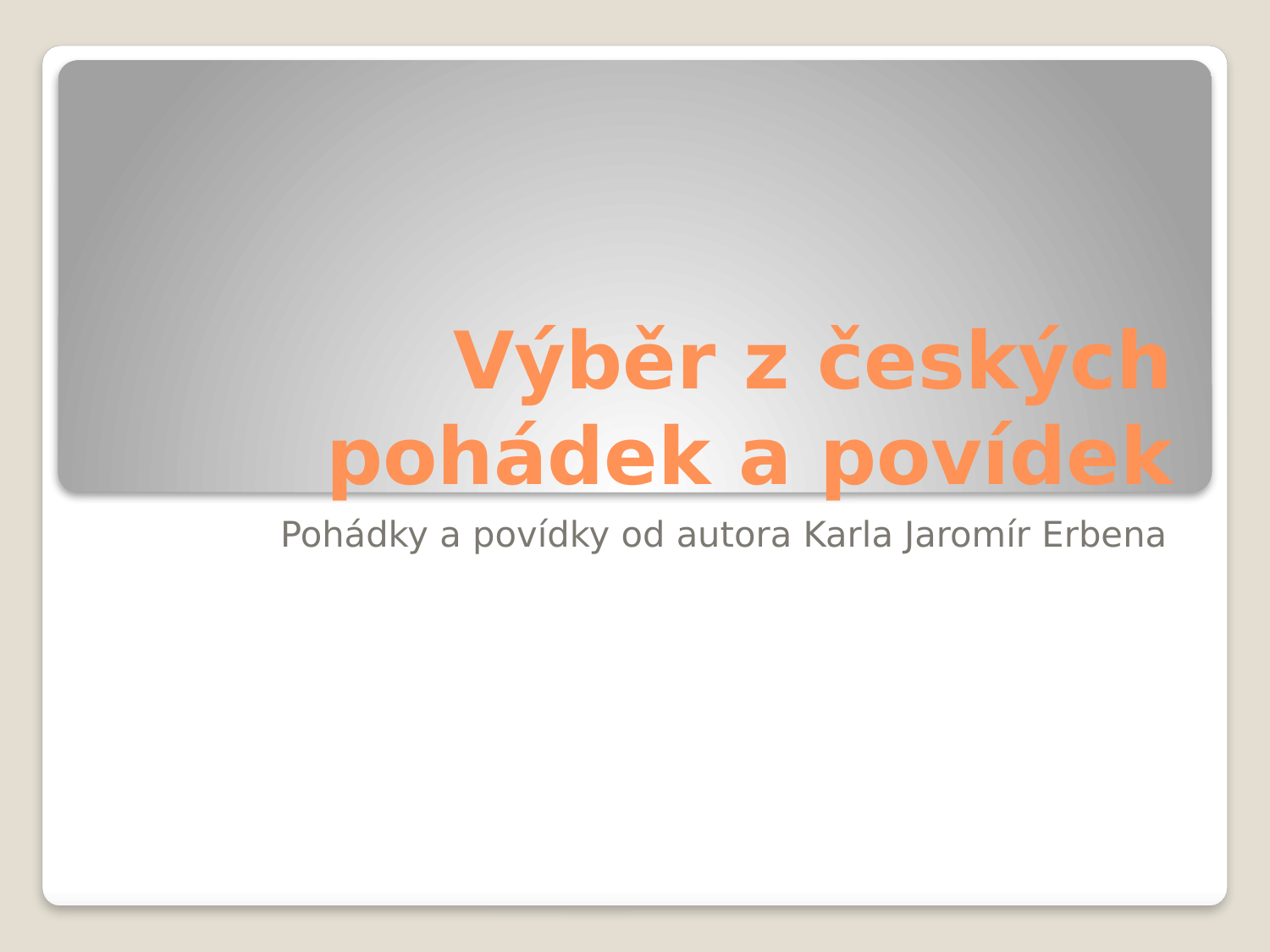

# Výběr z českých pohádek a povídek
Pohádky a povídky od autora Karla Jaromír Erbena